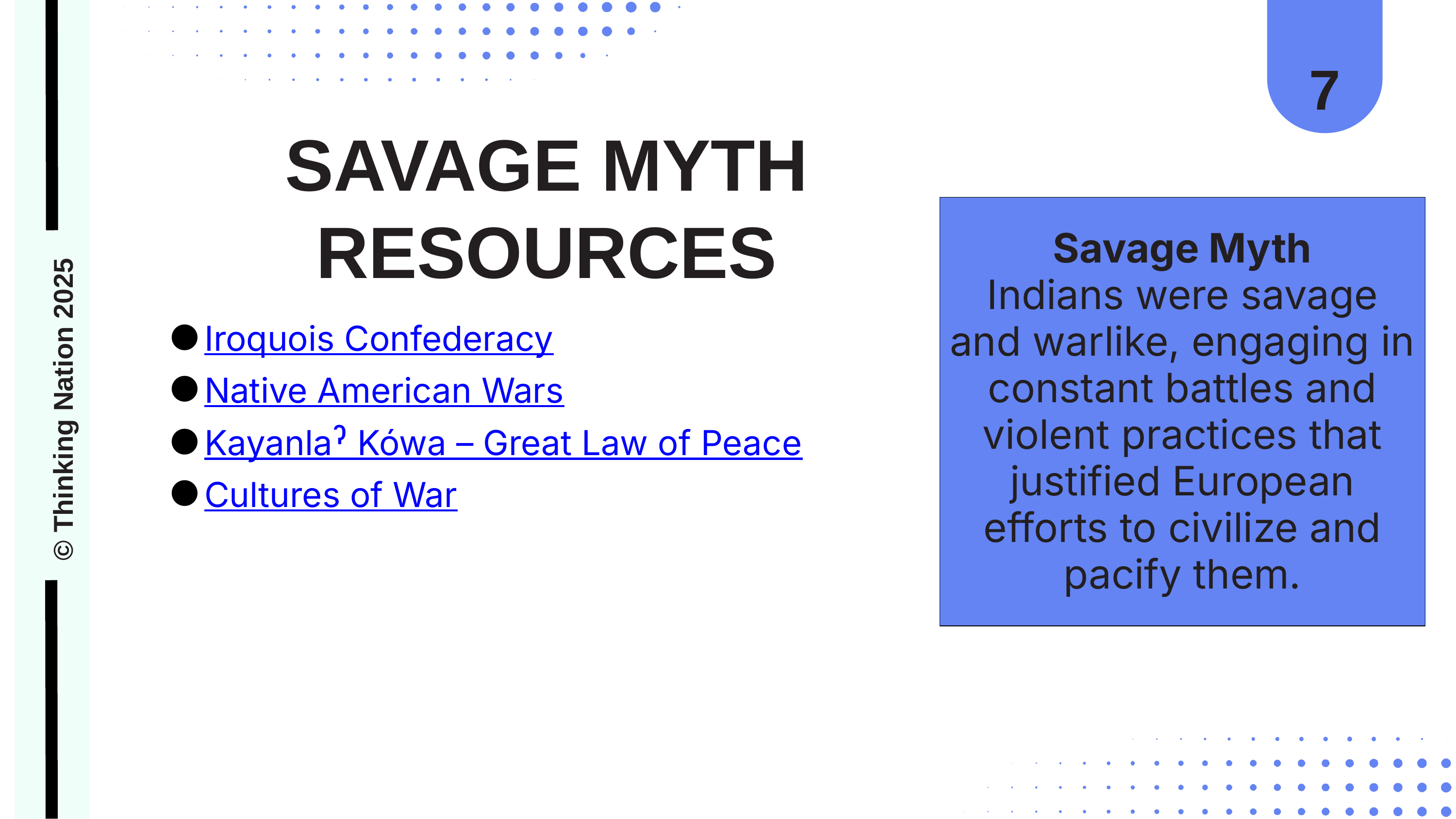

© Thinking Nation 2025

7
SAVAGE MYTH RESOURCES
Savage Myth
Indians were savage and warlike, engaging in constant battles and violent practices that justified European efforts to civilize and pacify them.
Iroquois Confederacy
Native American Wars
Kayanlaˀ Kówa – Great Law of Peace
Cultures of War